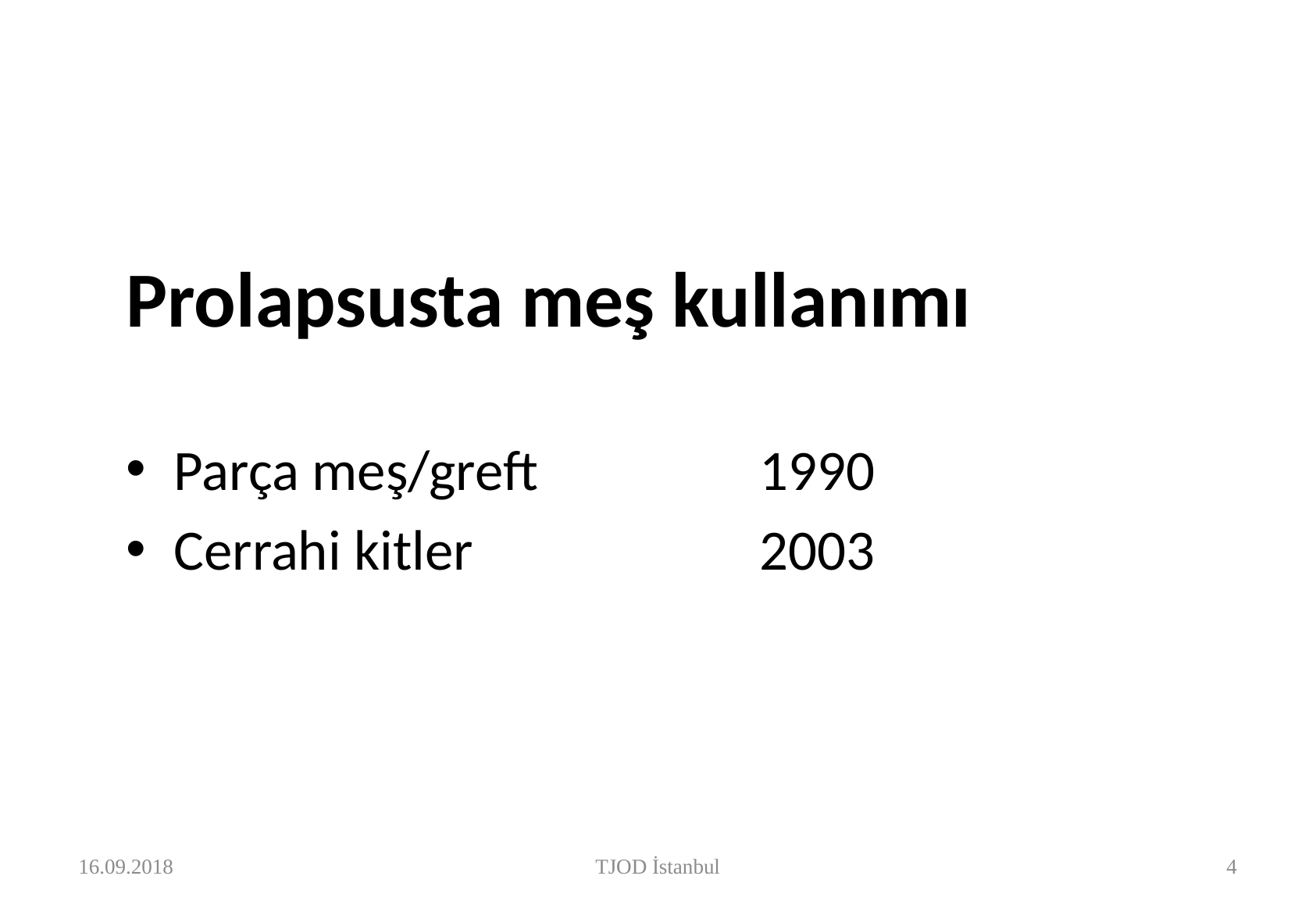

Prolapsusta meş kullanımı

Parça meş/greft		1990
Cerrahi kitler			2003
16.09.2018
TJOD İstanbul
4